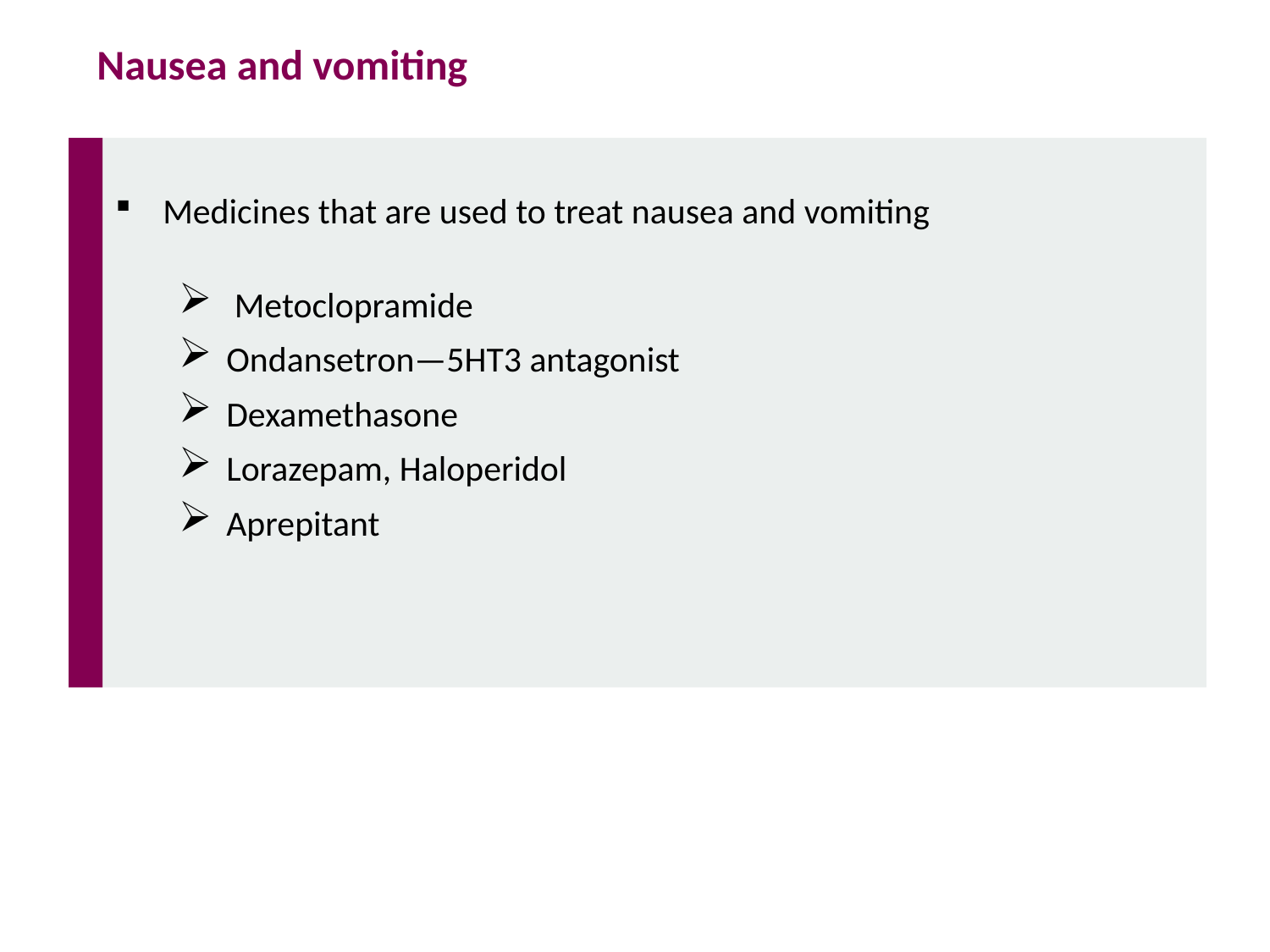

Nausea and vomiting

Medicines that are used to treat nausea and vomiting

 Metoclopramide
Ondansetron—5HT3 antagonist
Dexamethasone
Lorazepam, Haloperidol
Aprepitant